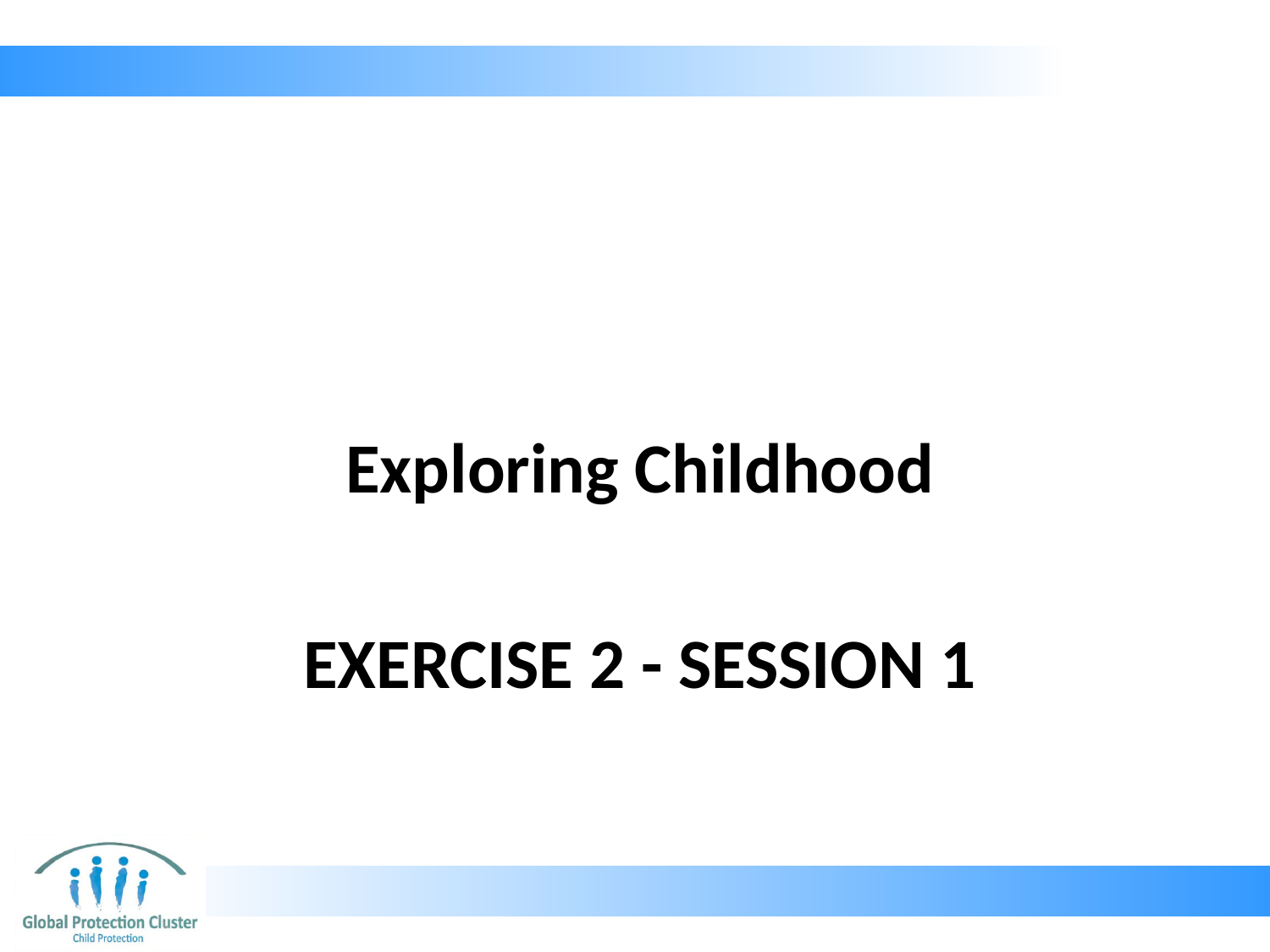

Exploring Childhood

# Exercise 2 - Session 1